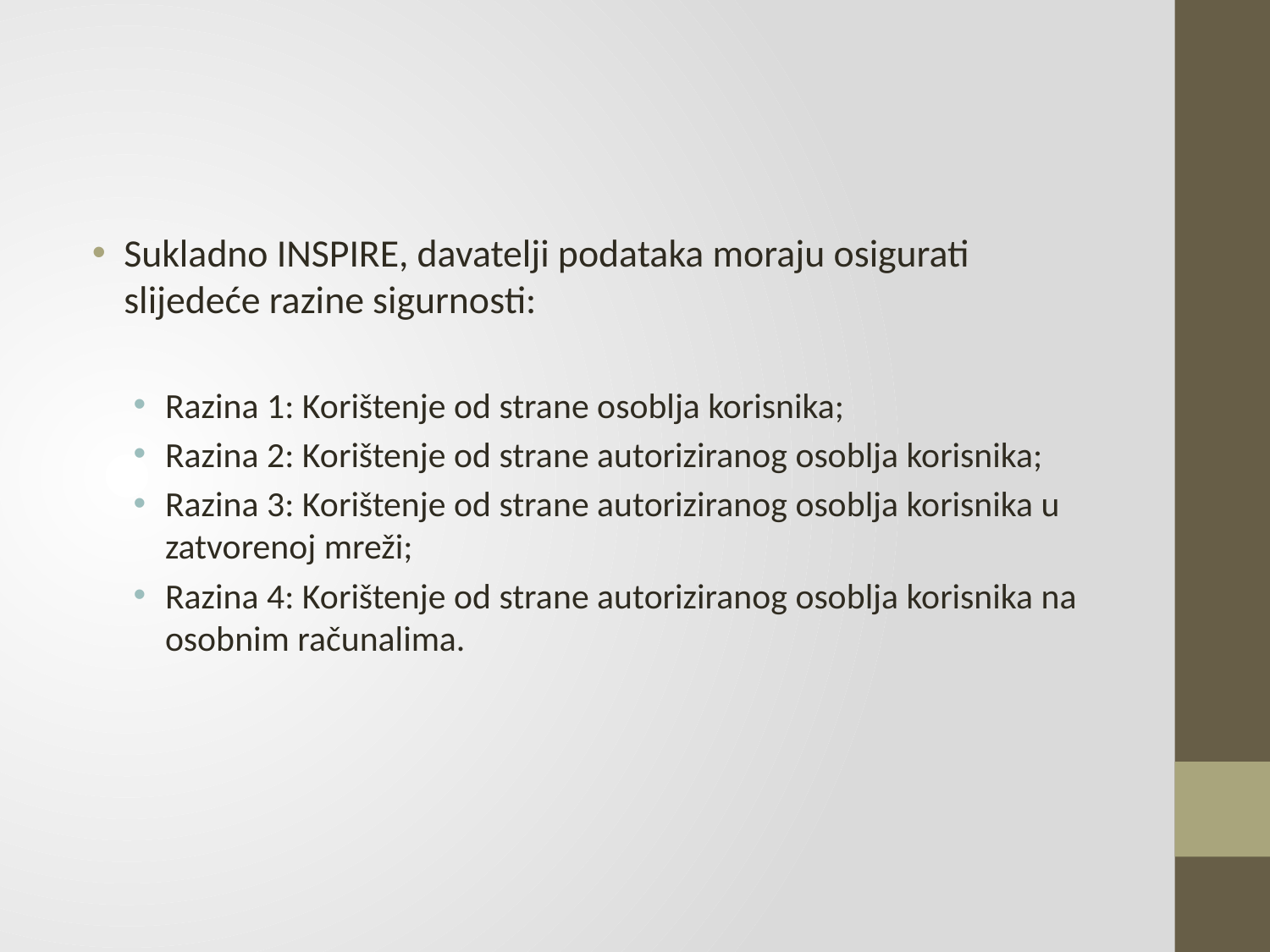

#
Sukladno INSPIRE, davatelji podataka moraju osigurati slijedeće razine sigurnosti:

Razina 1: Korištenje od strane osoblja korisnika;
Razina 2: Korištenje od strane autoriziranog osoblja korisnika;
Razina 3: Korištenje od strane autoriziranog osoblja korisnika u zatvorenoj mreži;
Razina 4: Korištenje od strane autoriziranog osoblja korisnika na osobnim računalima.